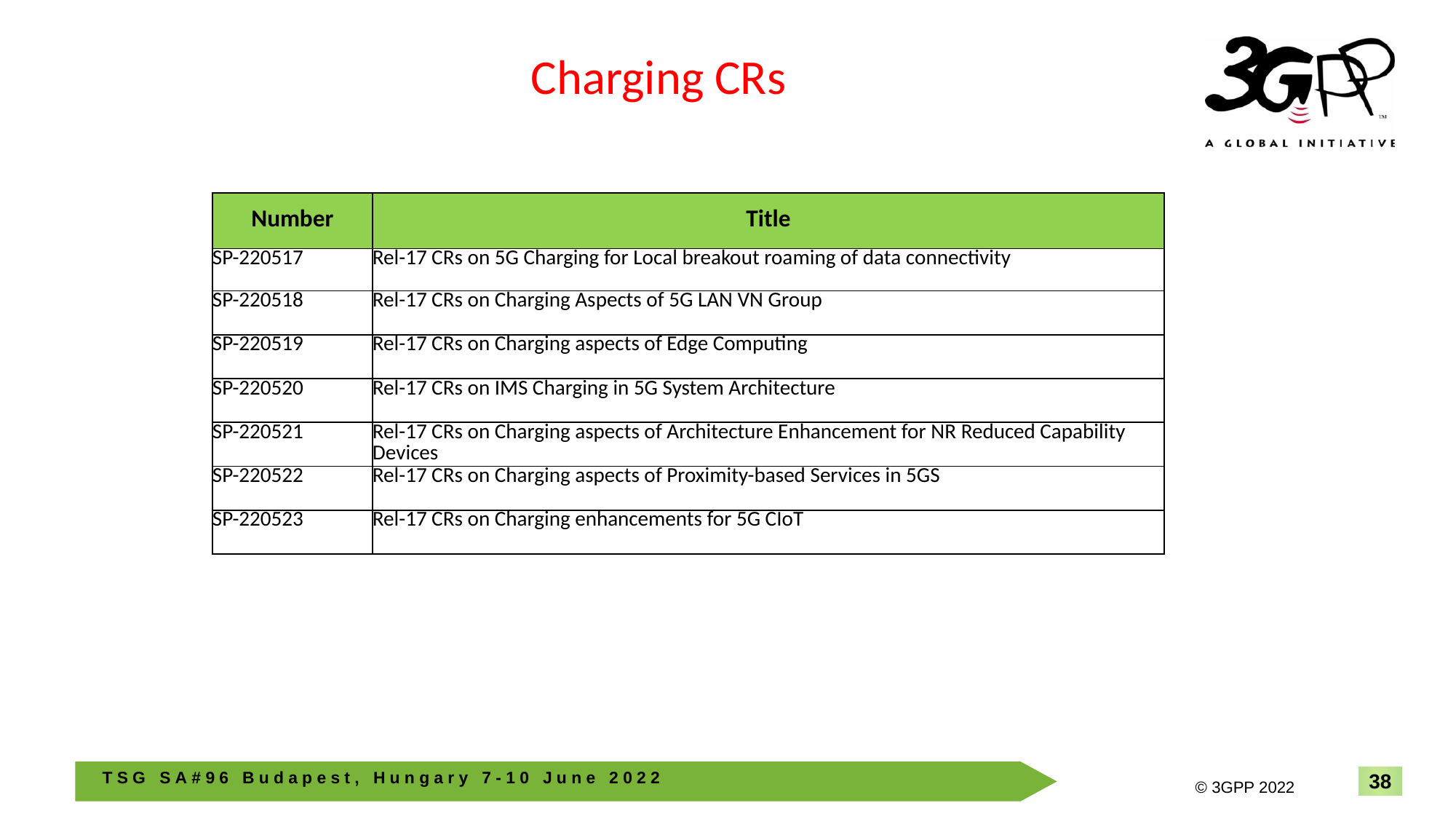

Charging CRs

| Number | Title |
| --- | --- |
| SP-220517 | Rel-17 CRs on 5G Charging for Local breakout roaming of data connectivity |
| SP-220518 | Rel-17 CRs on Charging Aspects of 5G LAN VN Group |
| SP-220519 | Rel-17 CRs on Charging aspects of Edge Computing |
| SP-220520 | Rel-17 CRs on IMS Charging in 5G System Architecture |
| SP-220521 | Rel-17 CRs on Charging aspects of Architecture Enhancement for NR Reduced Capability Devices |
| SP-220522 | Rel-17 CRs on Charging aspects of Proximity-based Services in 5GS |
| SP-220523 | Rel-17 CRs on Charging enhancements for 5G CIoT |